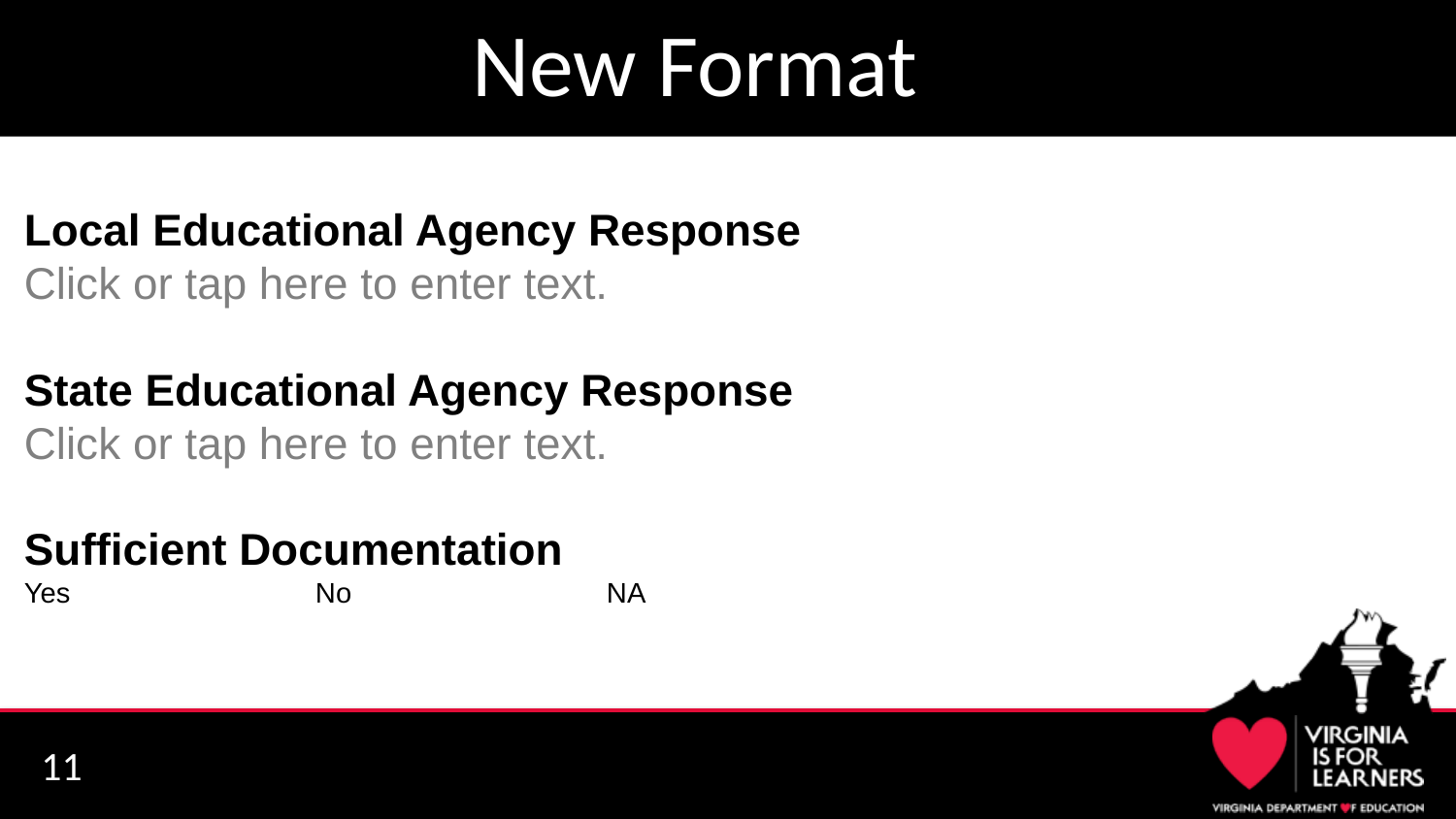

# New Format 3
Local Educational Agency Response
Click or tap here to enter text.

State Educational Agency Response
Click or tap here to enter text.

Sufficient Documentation
Yes 		No 		NA